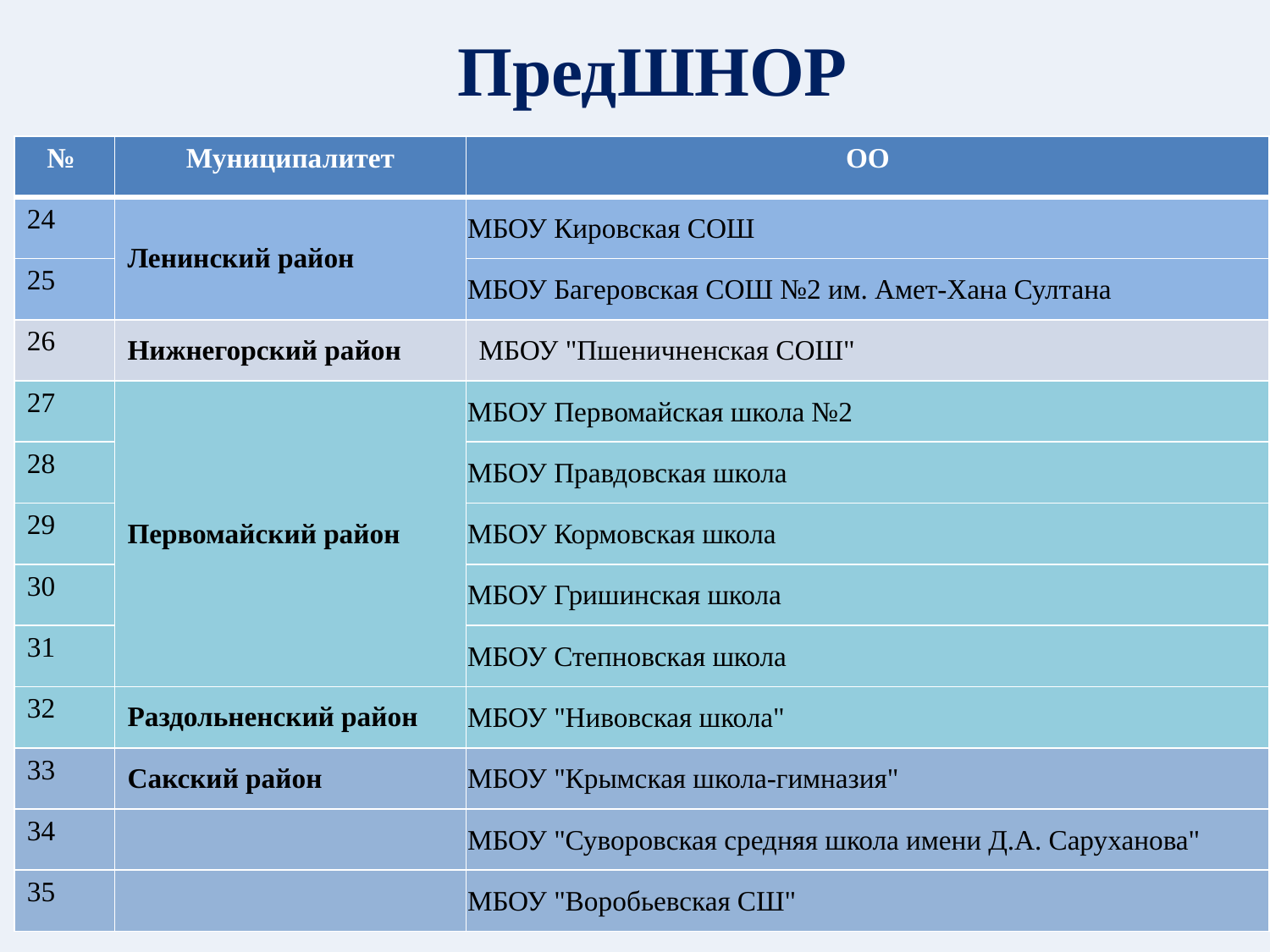

# ПредШНОР
| № | Муниципалитет | ОО |
| --- | --- | --- |
| 24 | Ленинский район | МБОУ Кировская СОШ |
| 25 |  | МБОУ Багеровская СОШ №2 им. Амет-Хана Султана |
| 26 | Нижнегорский район | МБОУ "Пшеничненская СОШ" |
| 27 | Первомайский район | МБОУ Первомайская школа №2 |
| 28 |  | МБОУ Правдовская школа |
| 29 |  | МБОУ Кормовская школа |
| 30 |  | МБОУ Гришинская школа |
| 31 |  | МБОУ Степновская школа |
| 32 | Раздольненский район | МБОУ "Нивовская школа" |
| 33 | Сакский район | МБОУ "Крымская школа-гимназия" |
| 34 |  | МБОУ "Суворовская средняя школа имени Д.А. Саруханова" |
| 35 |  | МБОУ "Воробьевская СШ" |